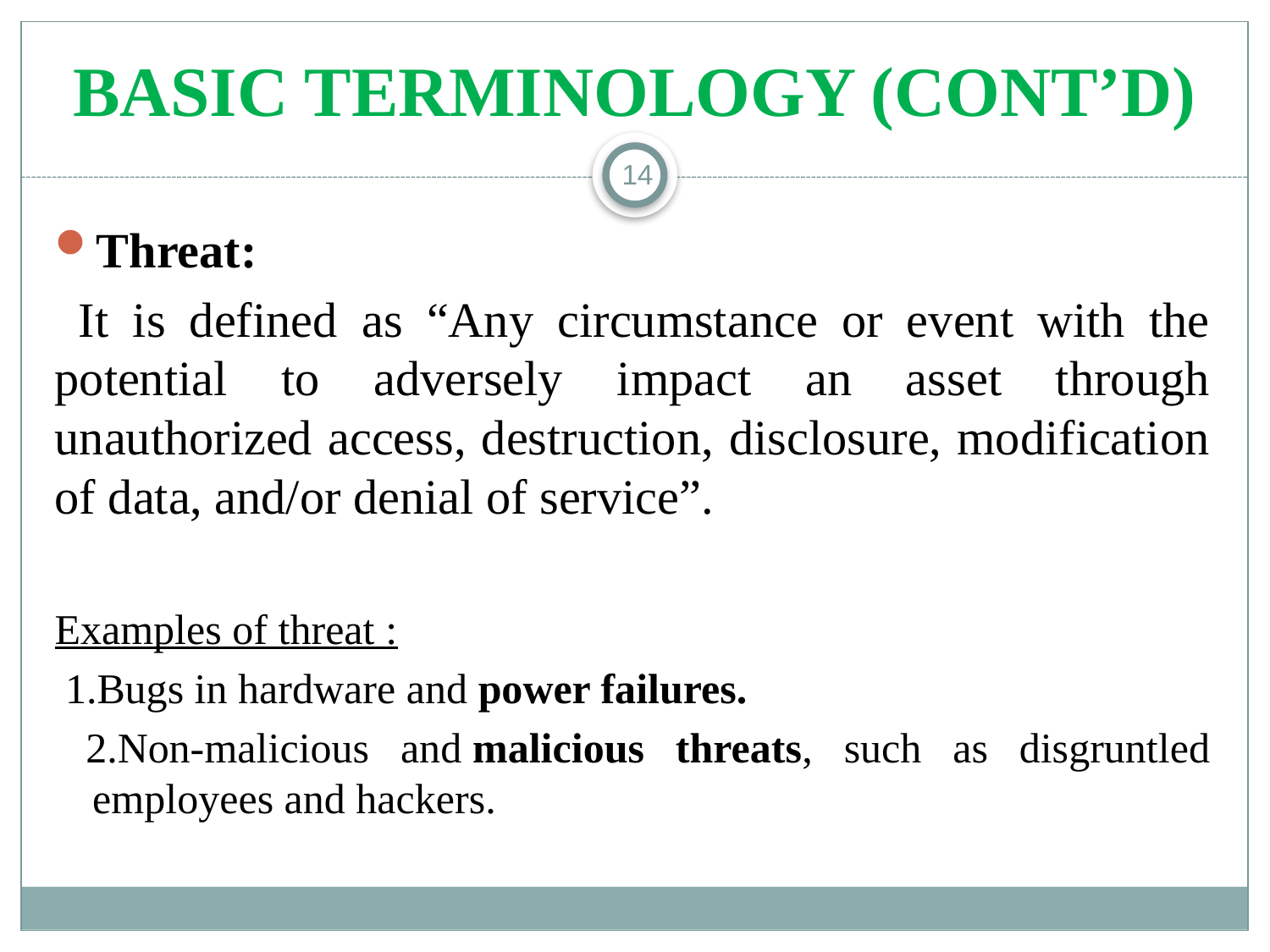

# Basic Terminology (Cont’d)
14
Threat:
 It is defined as “Any circumstance or event with the potential to adversely impact an asset through unauthorized access, destruction, disclosure, modification of data, and/or denial of service”.

Examples of threat :
 1.Bugs in hardware and power failures.
 2.Non-malicious and malicious threats, such as disgruntled employees and hackers.